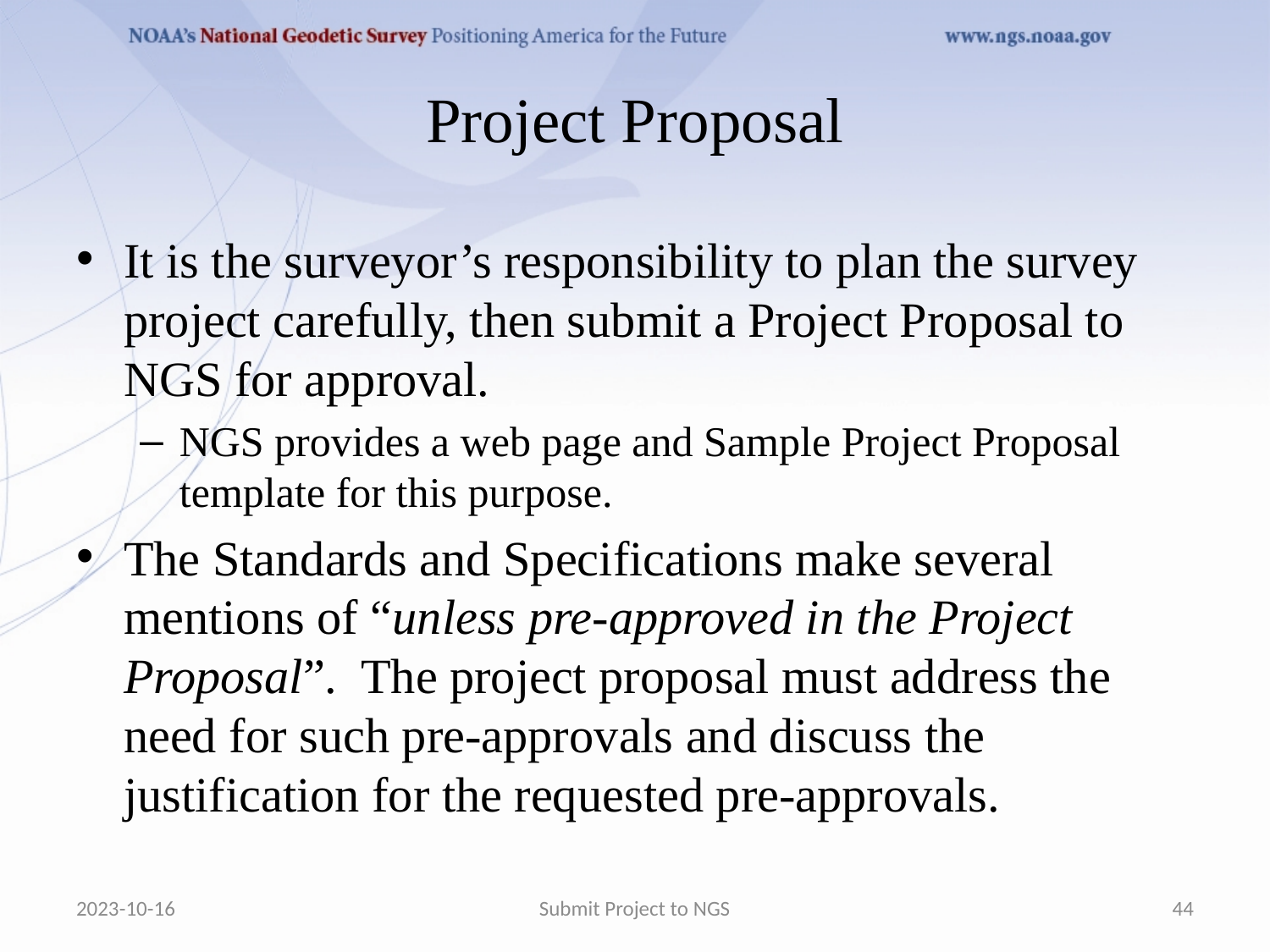

Project Proposal
It is the surveyor’s responsibility to plan the survey project carefully, then submit a Project Proposal to NGS for approval.
NGS provides a web page and Sample Project Proposal template for this purpose.
The Standards and Specifications make several mentions of “unless pre-approved in the Project Proposal”.  The project proposal must address the need for such pre-approvals and discuss the justification for the requested pre-approvals.

2023-10-16
Submit Project to NGS
44